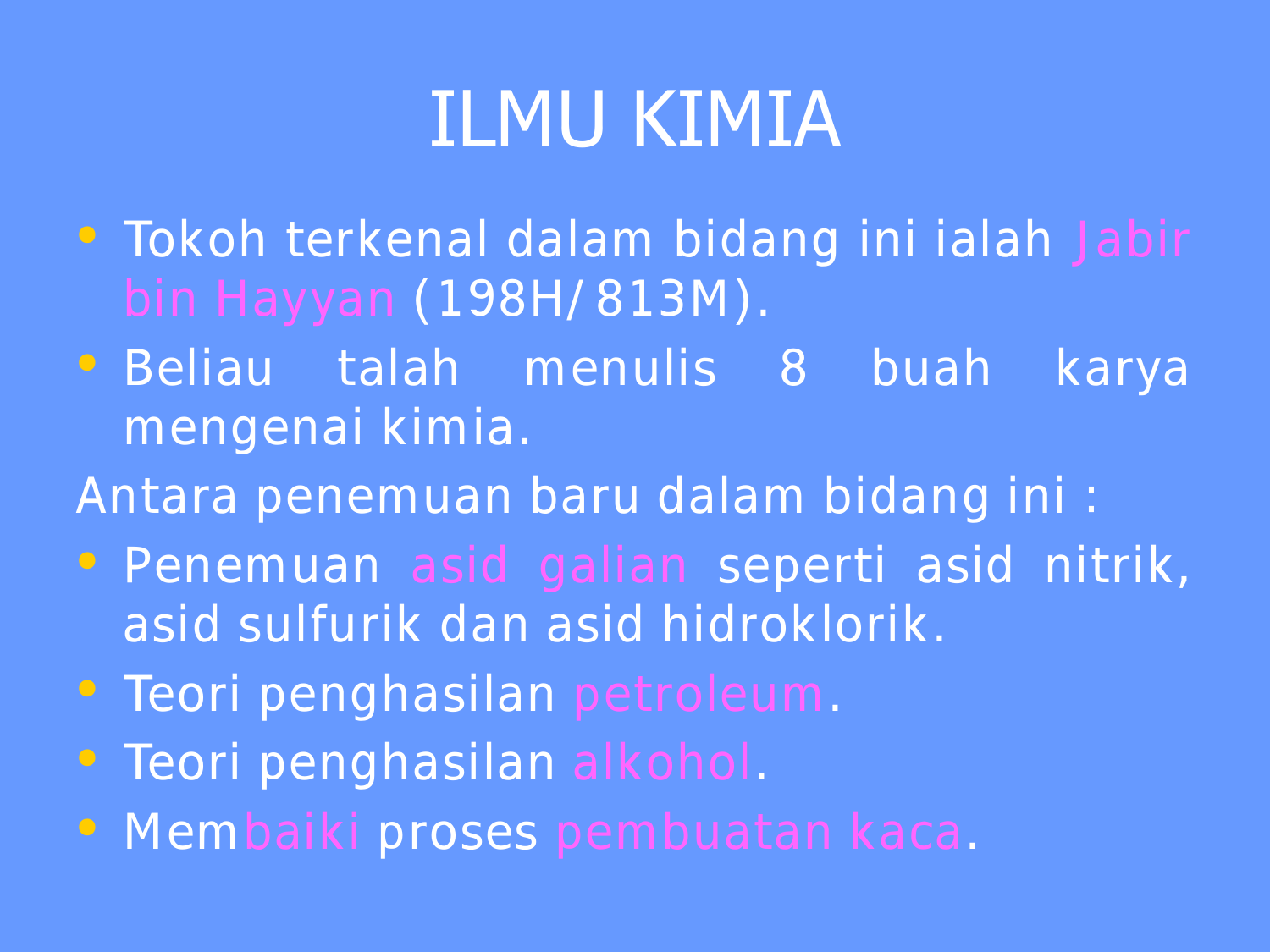

ILMU KIMIA
Tokoh terkenal dalam bidang ini ialah Jabir bin Hayyan (198H/813M).
Beliau talah menulis 8 buah karya mengenai kimia.
Antara penemuan baru dalam bidang ini :
Penemuan asid galian seperti asid nitrik, asid sulfurik dan asid hidroklorik.
Teori penghasilan petroleum.
Teori penghasilan alkohol.
Membaiki proses pembuatan kaca.